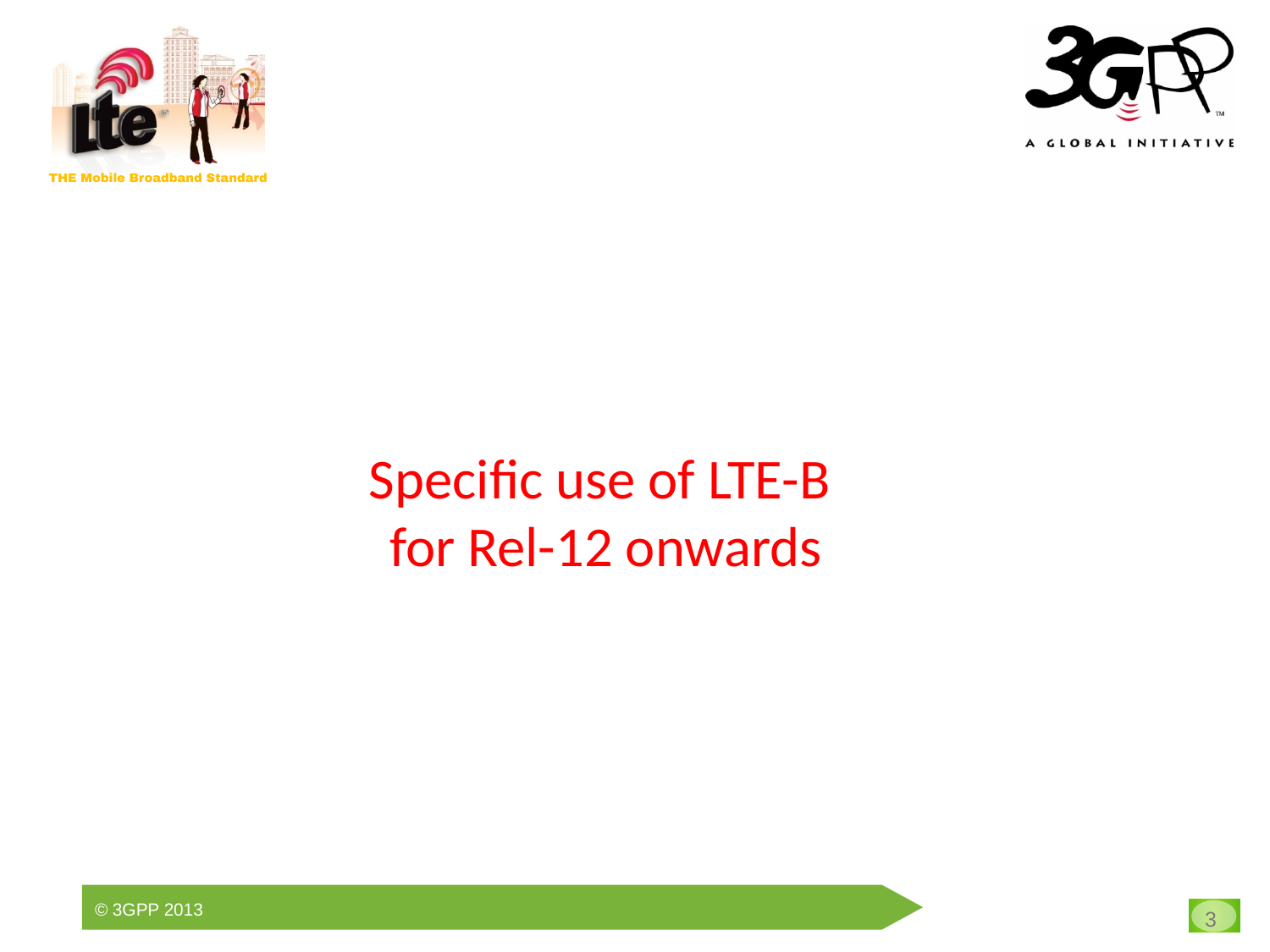

# Specific use of LTE-B for Rel-12 onwards